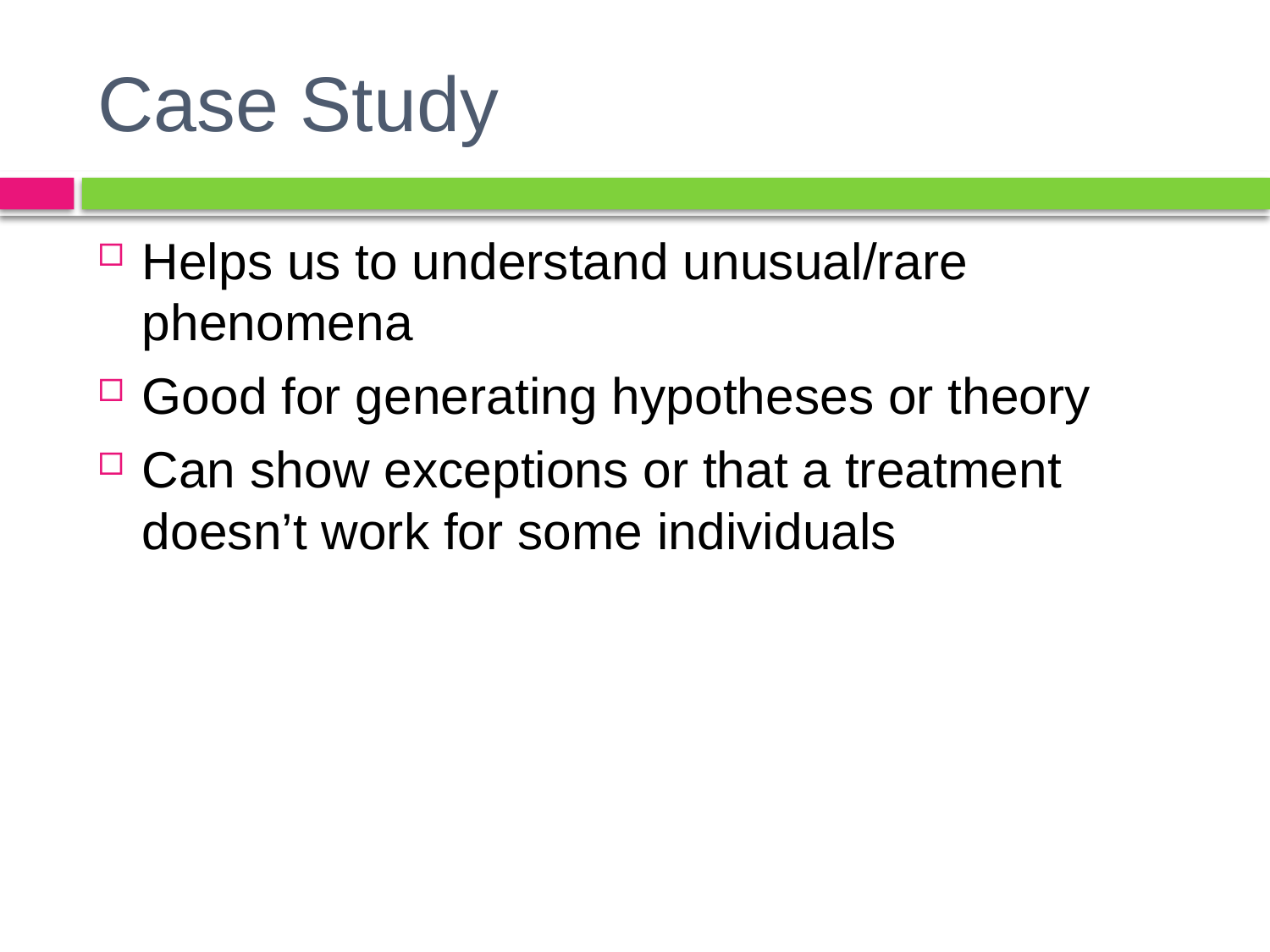

# Case Study
Helps us to understand unusual/rare phenomena
Good for generating hypotheses or theory
Can show exceptions or that a treatment doesn’t work for some individuals